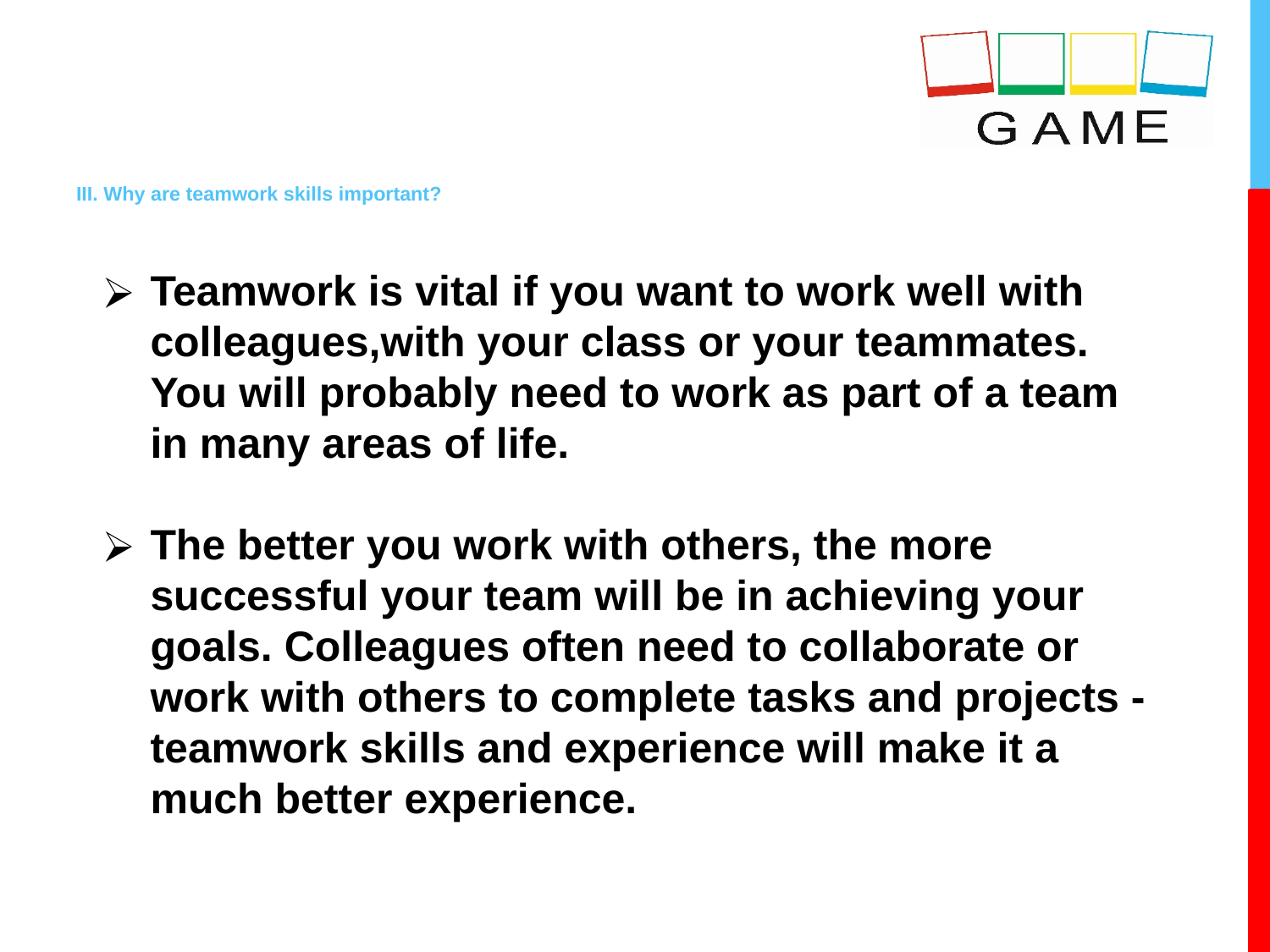

# III. Why are teamwork skills important?
Teamwork is vital if you want to work well with colleagues,with your class or your teammates. You will probably need to work as part of a team in many areas of life.

The better you work with others, the more successful your team will be in achieving your goals. Colleagues often need to collaborate or work with others to complete tasks and projects - teamwork skills and experience will make it a much better experience.